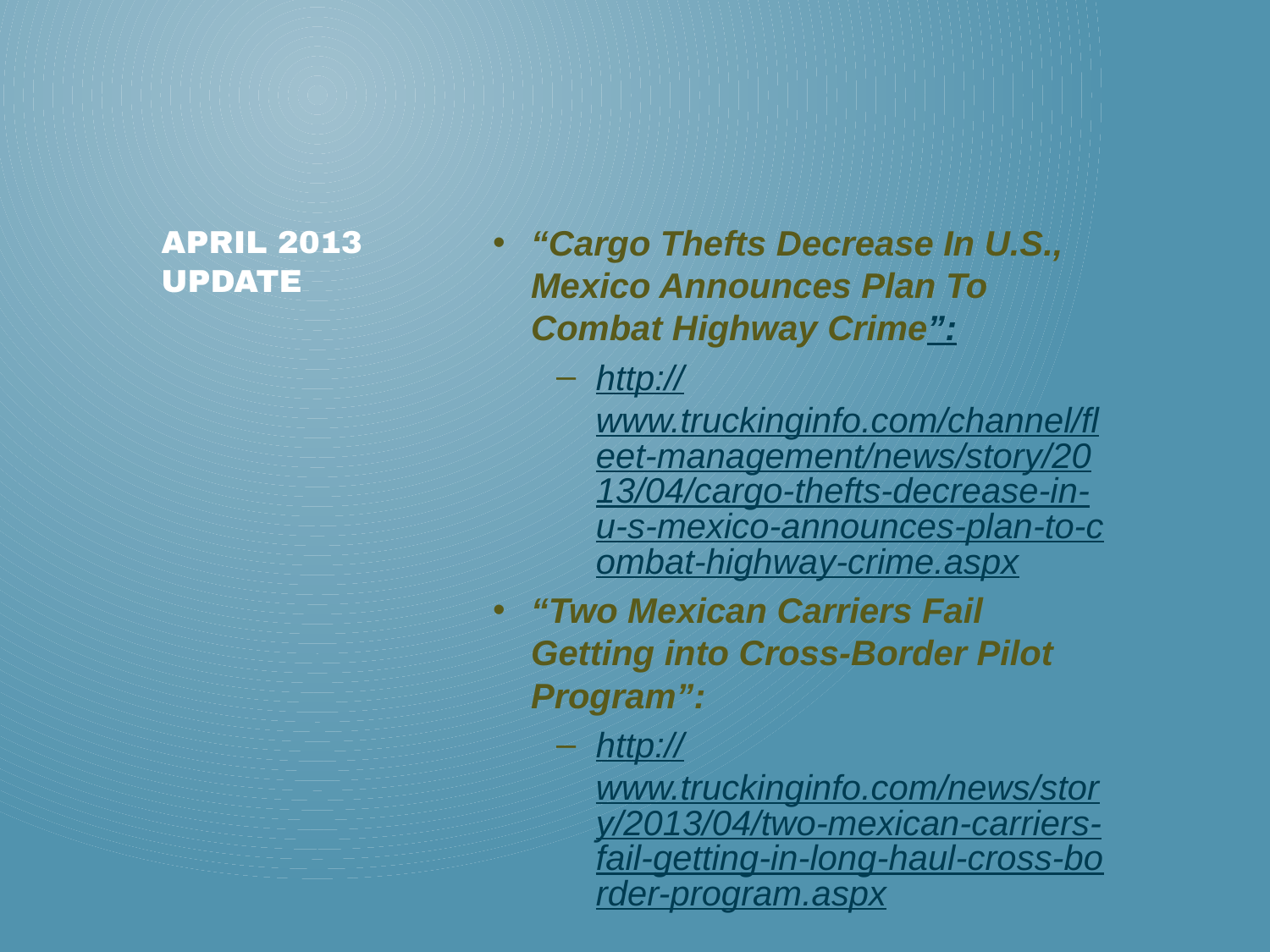

“Cargo Thefts Decrease In U.S., Mexico Announces Plan To Combat Highway Crime”:
http://www.truckinginfo.com/channel/fleet-management/news/story/2013/04/cargo-thefts-decrease-in-u-s-mexico-announces-plan-to-combat-highway-crime.aspx
“Two Mexican Carriers Fail Getting into Cross-Border Pilot Program”:
http://www.truckinginfo.com/news/story/2013/04/two-mexican-carriers-fail-getting-in-long-haul-cross-border-program.aspx

# April 2013 update